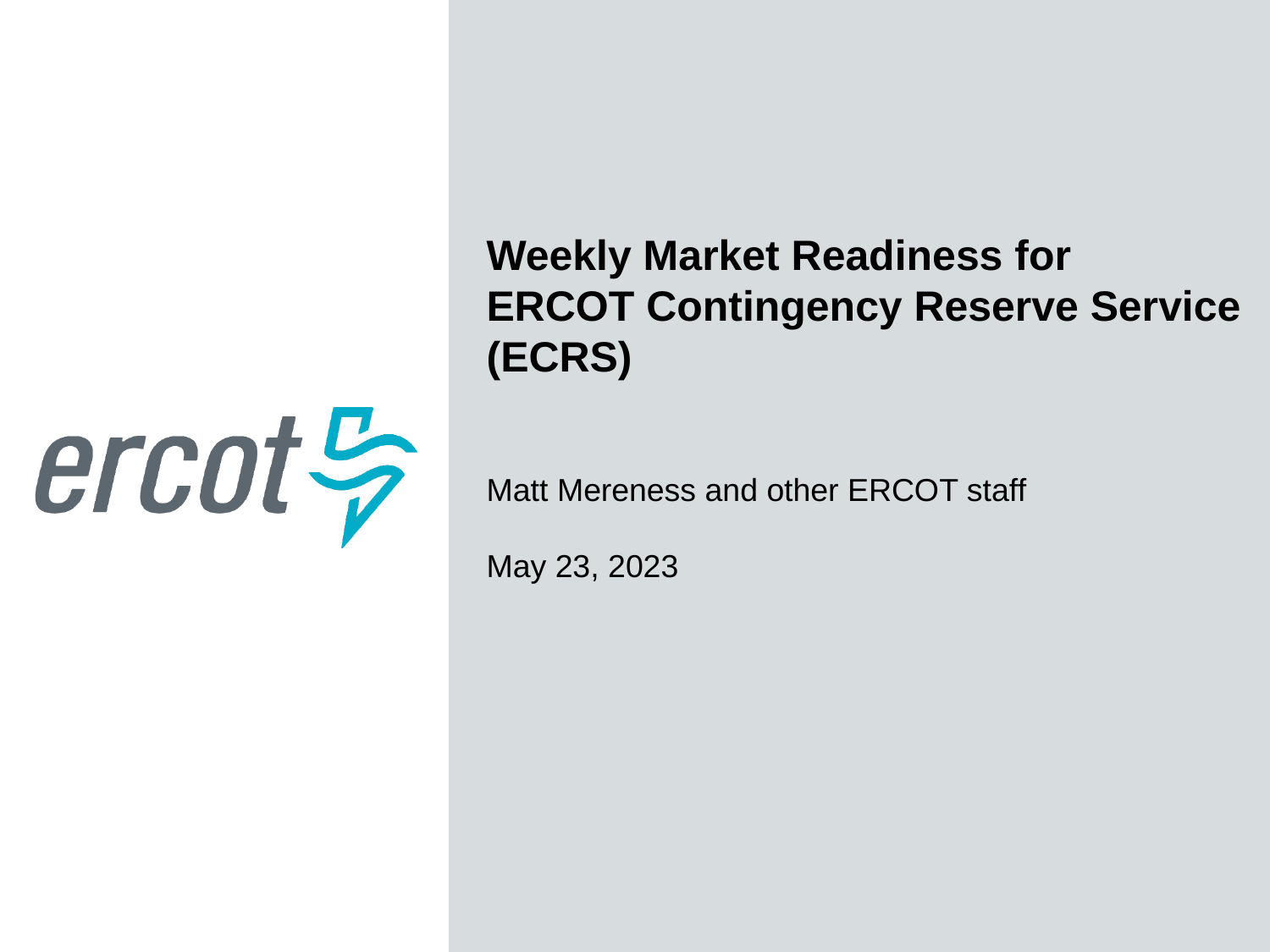

Weekly Market Readiness for
ERCOT Contingency Reserve Service (ECRS)

Matt Mereness and other ERCOT staff

May 23, 2023